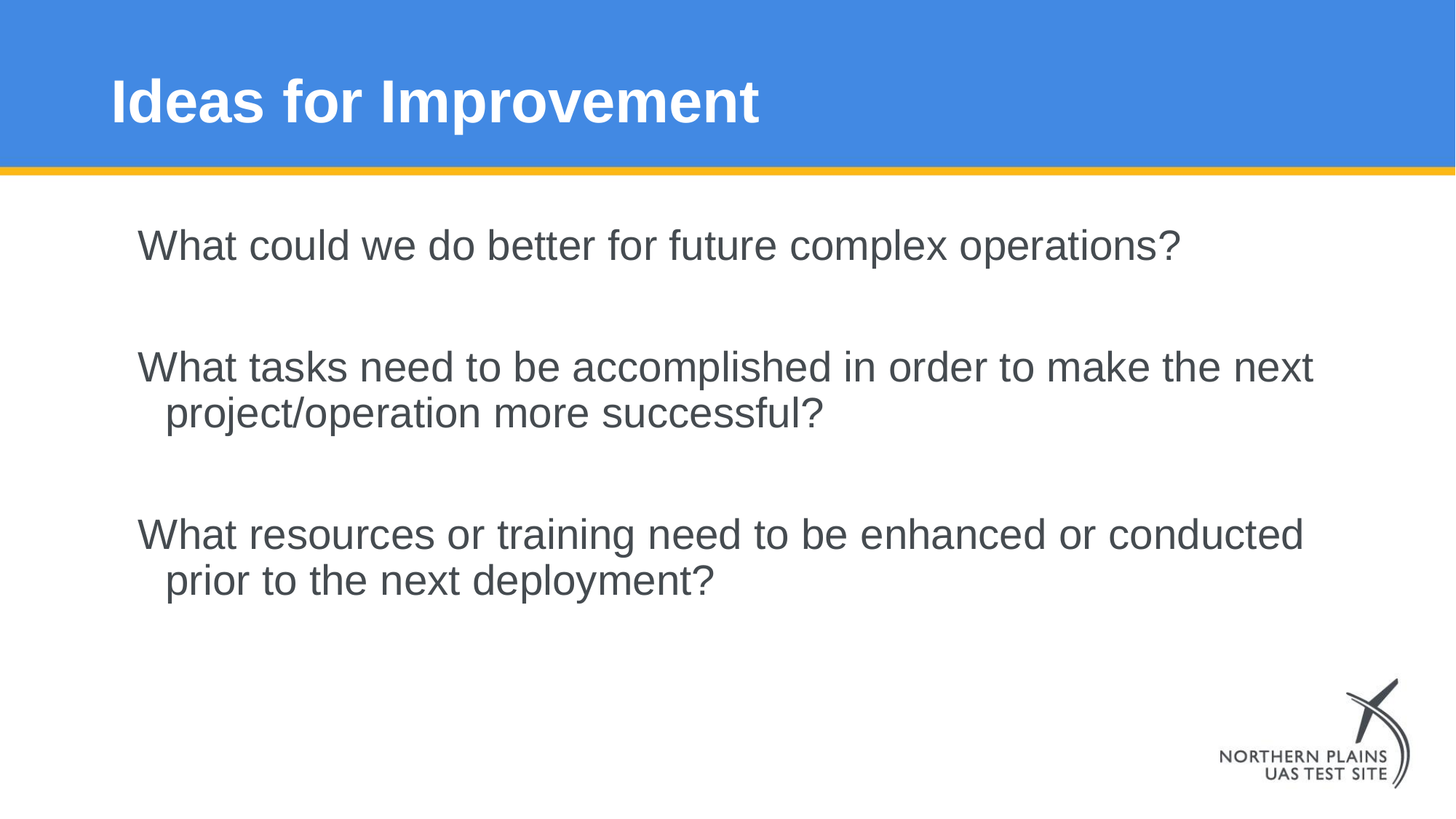

# Ideas for Improvement
What could we do better for future complex operations?

What tasks need to be accomplished in order to make the next project/operation more successful?

What resources or training need to be enhanced or conducted prior to the next deployment?